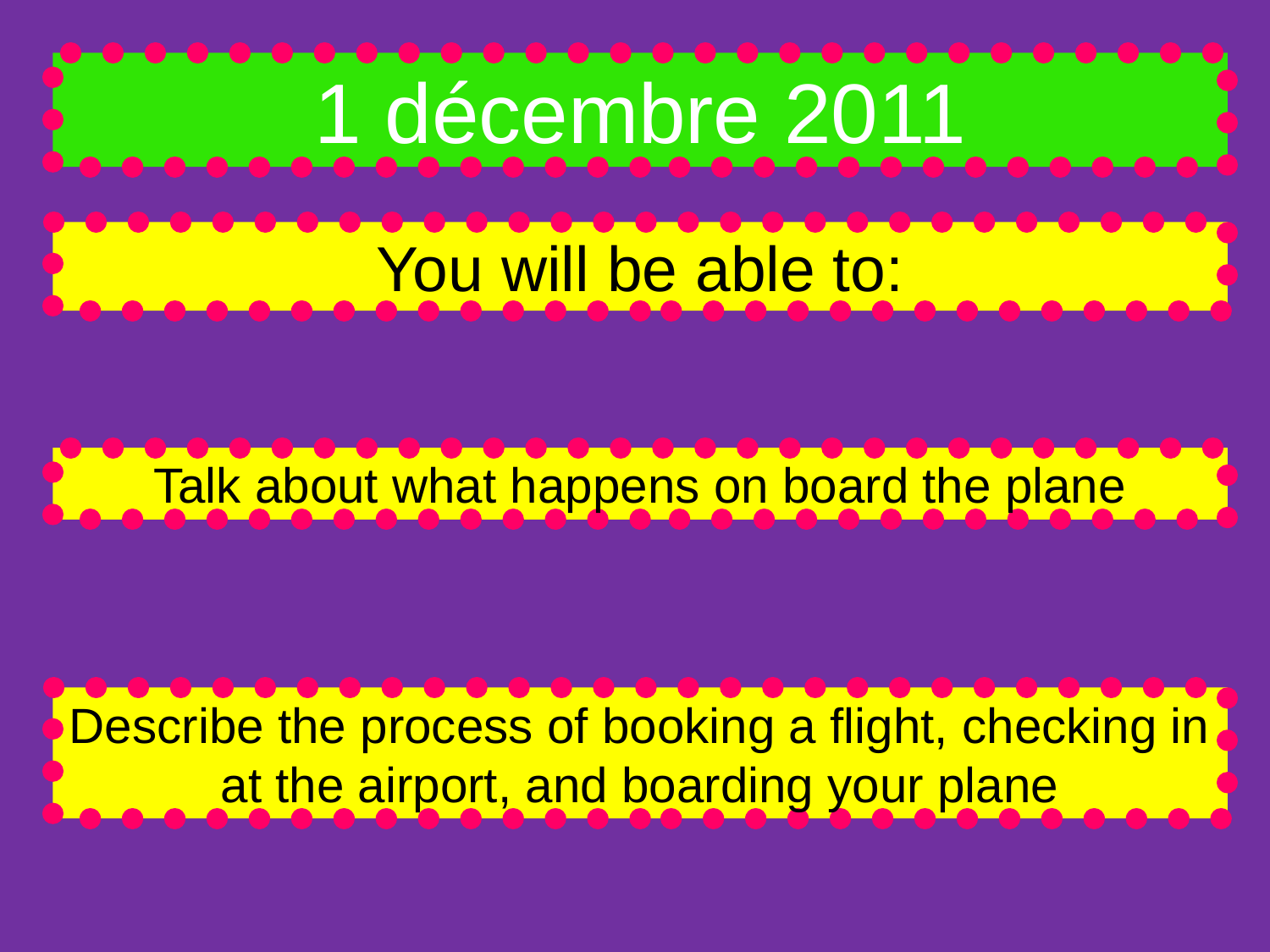

1 décembre 2011
You will be able to:
Talk about what happens on board the plane
Describe the process of booking a flight, checking in at the airport, and boarding your plane